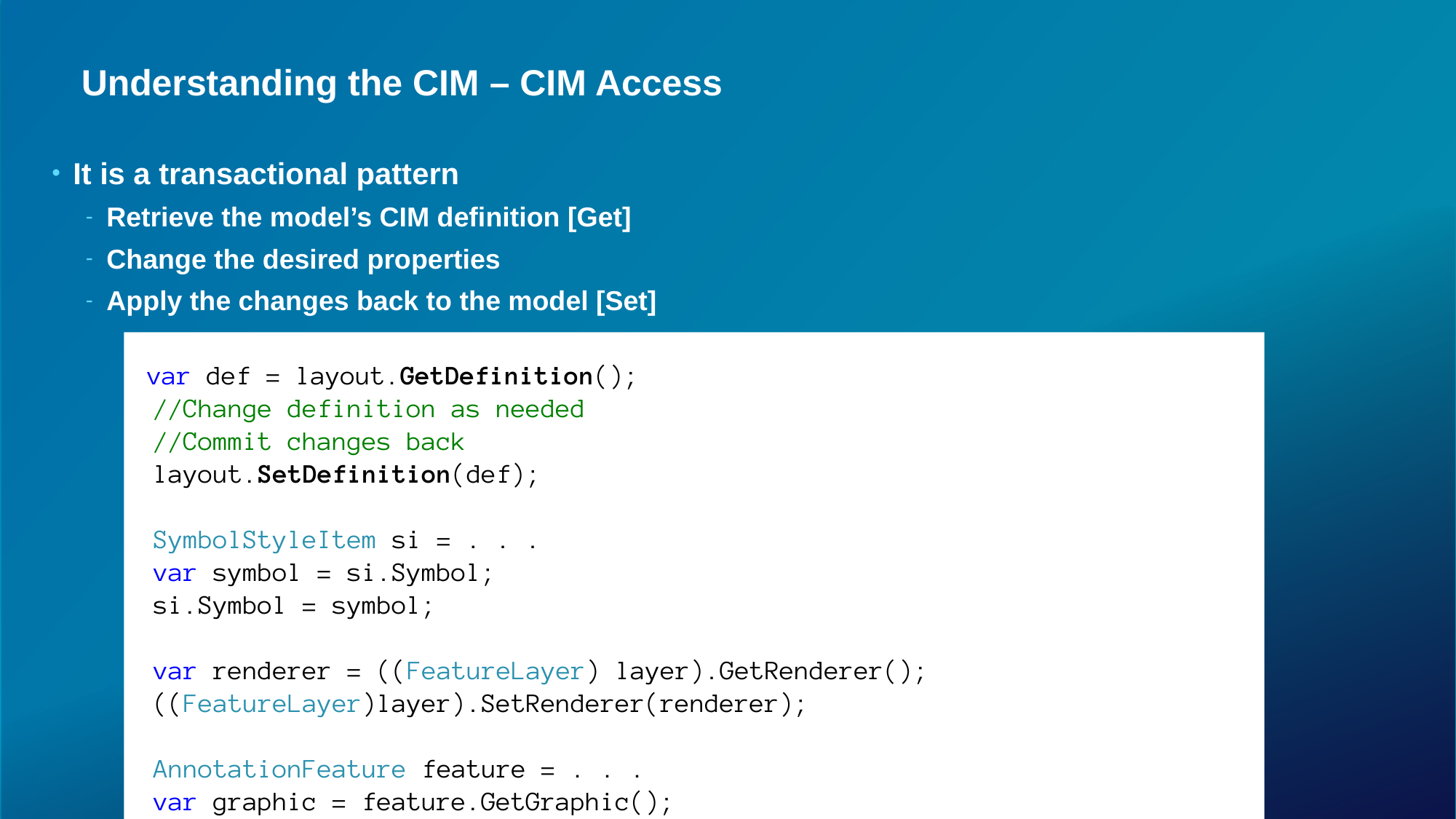

# Understanding the CIM – CIM Access
It is a transactional pattern
Retrieve the model’s CIM definition [Get]
Change the desired properties
Apply the changes back to the model [Set]

  var def = layout.GetDefinition();
  //Change definition as needed
  //Commit changes back
  layout.SetDefinition(def);

  SymbolStyleItem si = . . .
  var symbol = si.Symbol;
  si.Symbol = symbol;

  var renderer = ((FeatureLayer) layer).GetRenderer();
  ((FeatureLayer)layer).SetRenderer(renderer);

  AnnotationFeature feature = . . .
  var graphic = feature.GetGraphic();
  feature.SetGraphic(graphic);